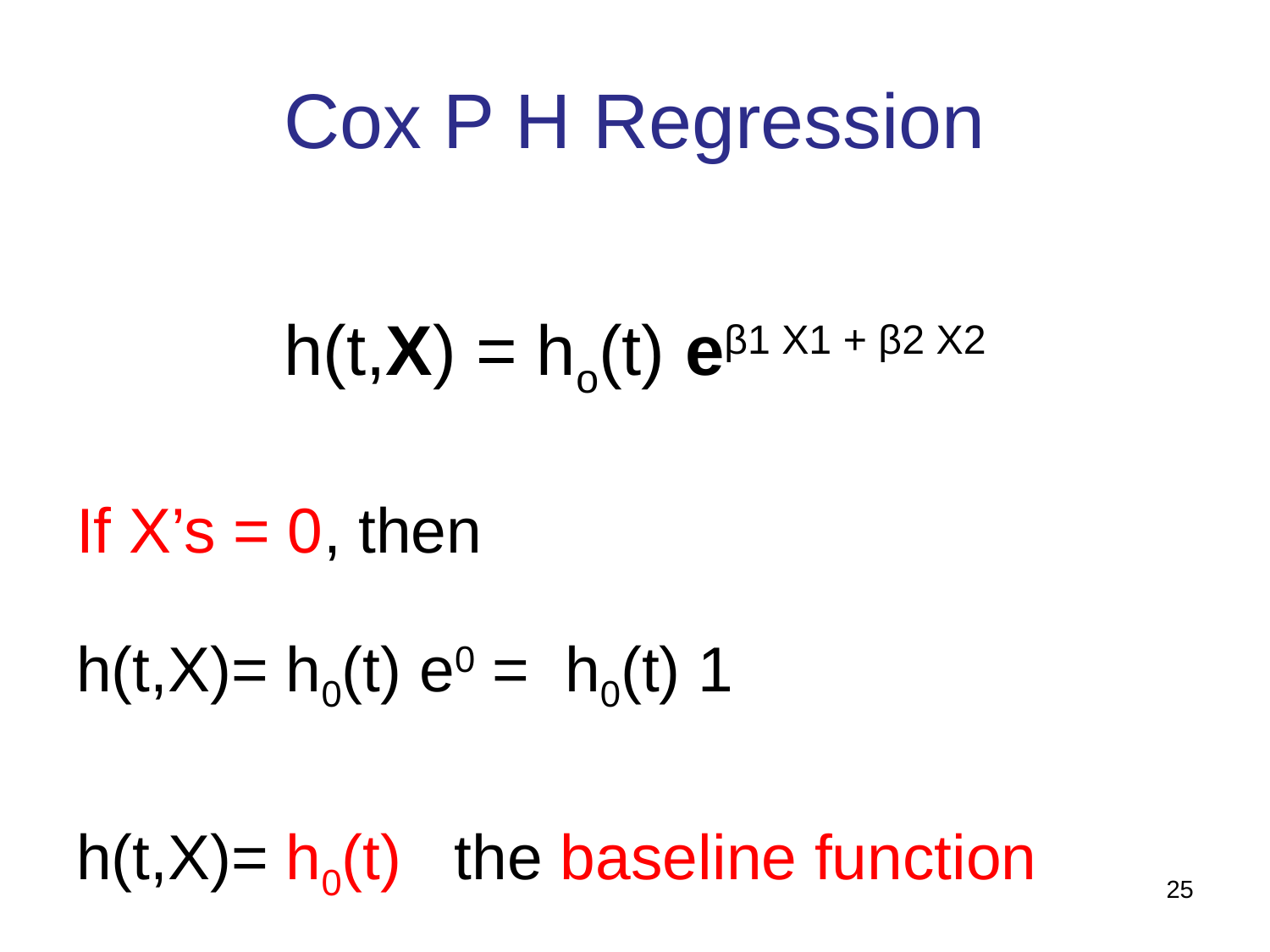

# Cox P H Regression

h(t,X) = ho(t) eβ1 X1 + β2 X2

If X’s = 0, then

h(t,X)= h0(t) e0 =  h0(t) 1

h(t,X)= h0(t)   the baseline function
25